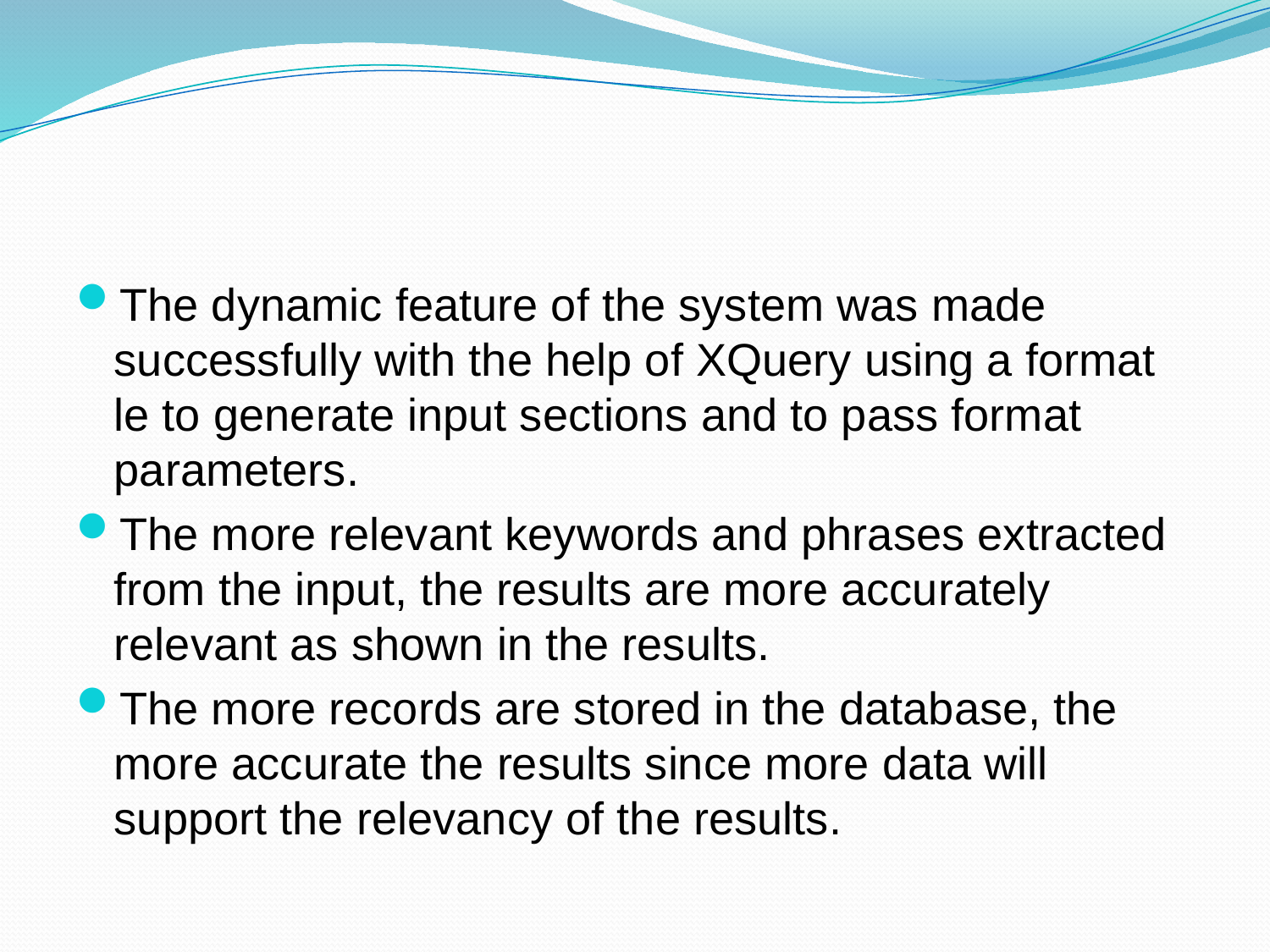

#
The dynamic feature of the system was made successfully with the help of XQuery using a format le to generate input sections and to pass format parameters.
The more relevant keywords and phrases extracted from the input, the results are more accurately relevant as shown in the results.
The more records are stored in the database, the more accurate the results since more data will support the relevancy of the results.